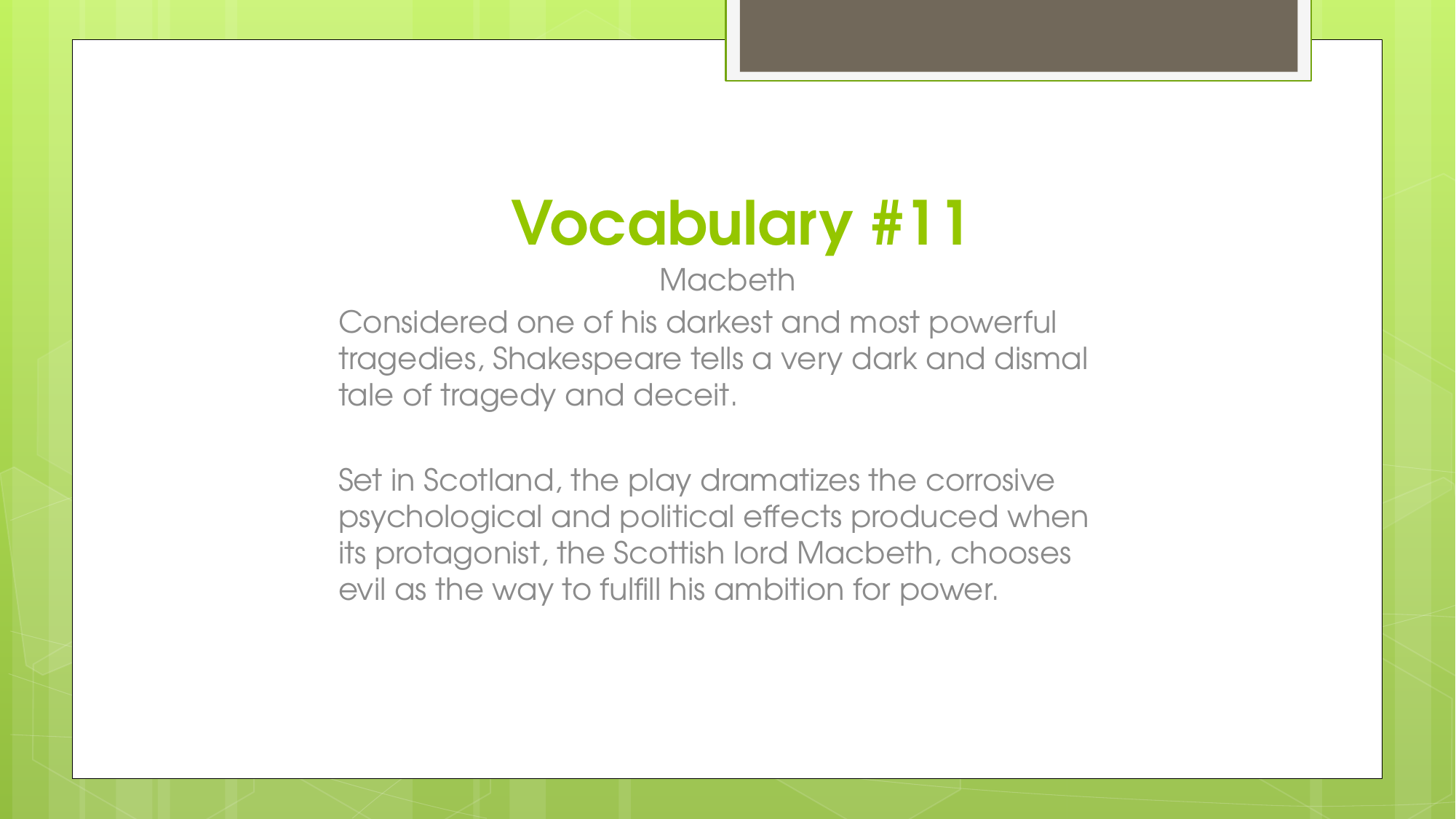

# Vocabulary #11
Macbeth
Considered one of his darkest and most powerful tragedies, Shakespeare tells a very dark and dismal tale of tragedy and deceit.

Set in Scotland, the play dramatizes the corrosive psychological and political effects produced when its protagonist, the Scottish lord Macbeth, chooses evil as the way to fulfill his ambition for power.